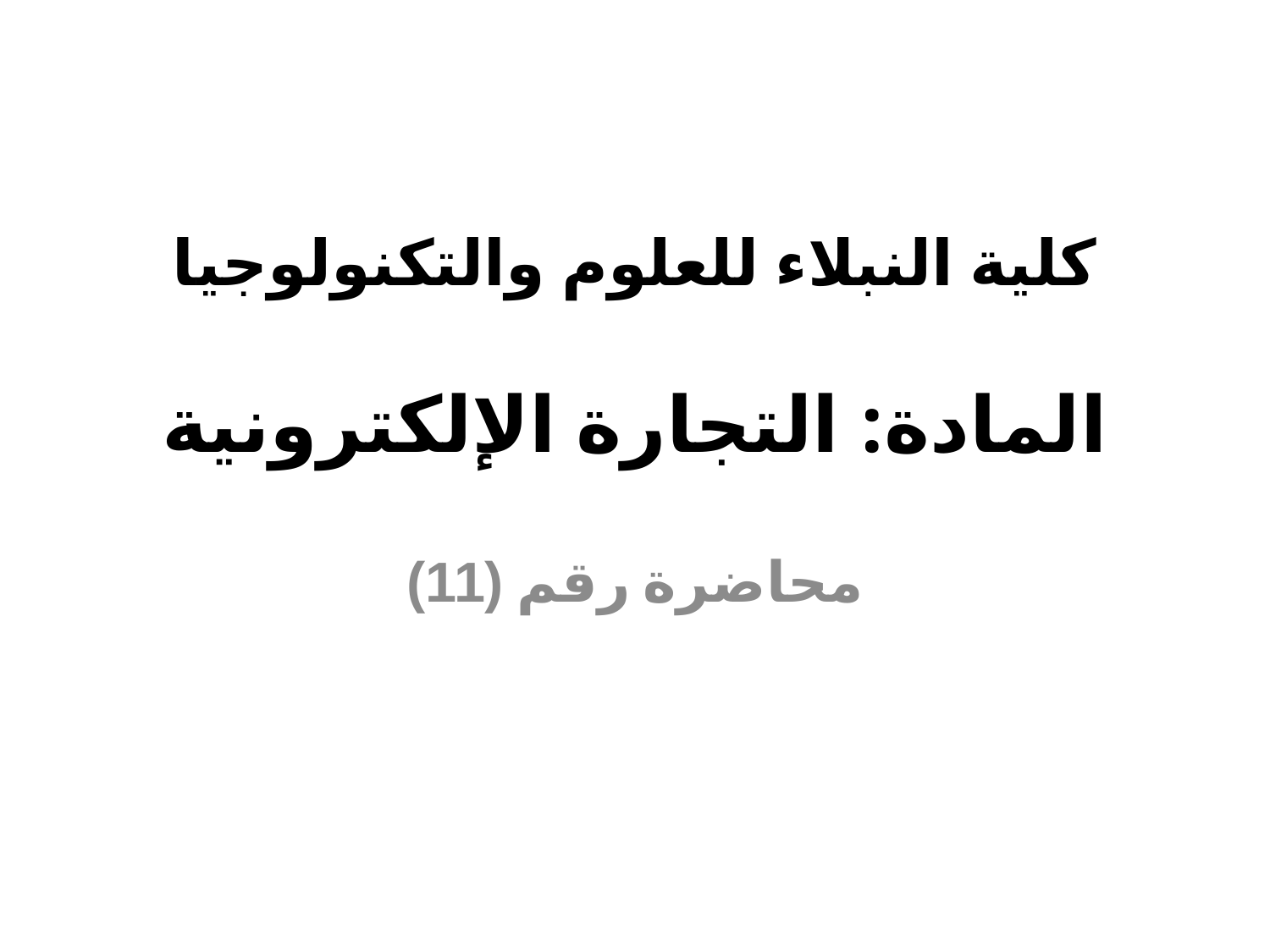

# كلية النبلاء للعلوم والتكنولوجيا المادة: التجارة الإلكترونية
محاضرة رقم (11)